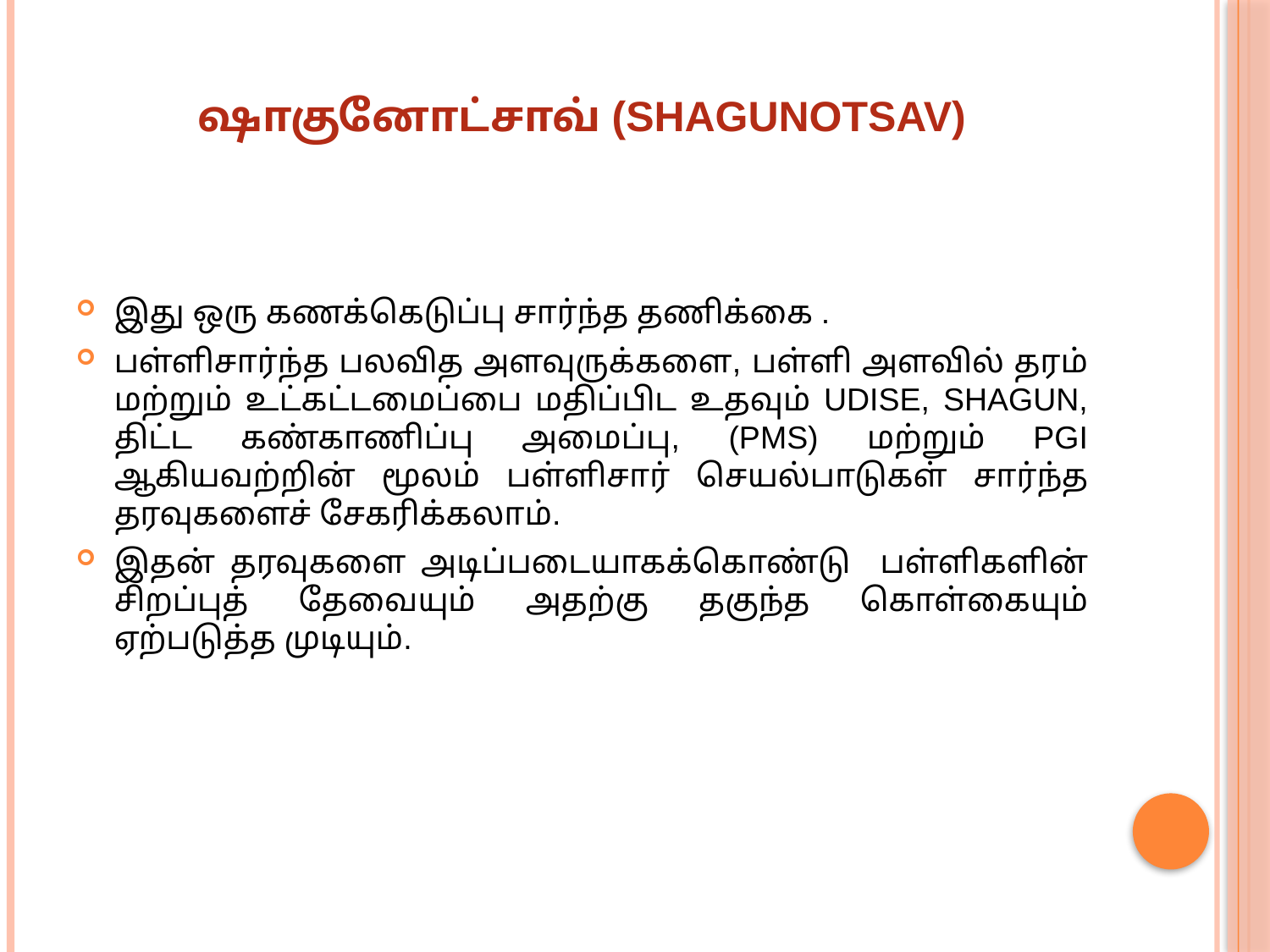

# ஷாகுனோட்சாவ் (Shagunotsav)
இது ஒரு கணக்கெடுப்பு சார்ந்த தணிக்கை .
பள்ளிசார்ந்த பலவித அளவுருக்களை, பள்ளி அளவில் தரம் மற்றும் உட்கட்டமைப்பை மதிப்பிட உதவும் UDISE, SHAGUN, திட்ட கண்காணிப்பு அமைப்பு, (PMS) மற்றும் PGI ஆகியவற்றின் மூலம் பள்ளிசார் செயல்பாடுகள் சார்ந்த தரவுகளைச் சேகரிக்கலாம்.
இதன் தரவுகளை அடிப்படையாகக்கொண்டு  பள்ளிகளின் சிறப்புத் தேவையும் அதற்கு தகுந்த கொள்கையும் ஏற்படுத்த முடியும்.